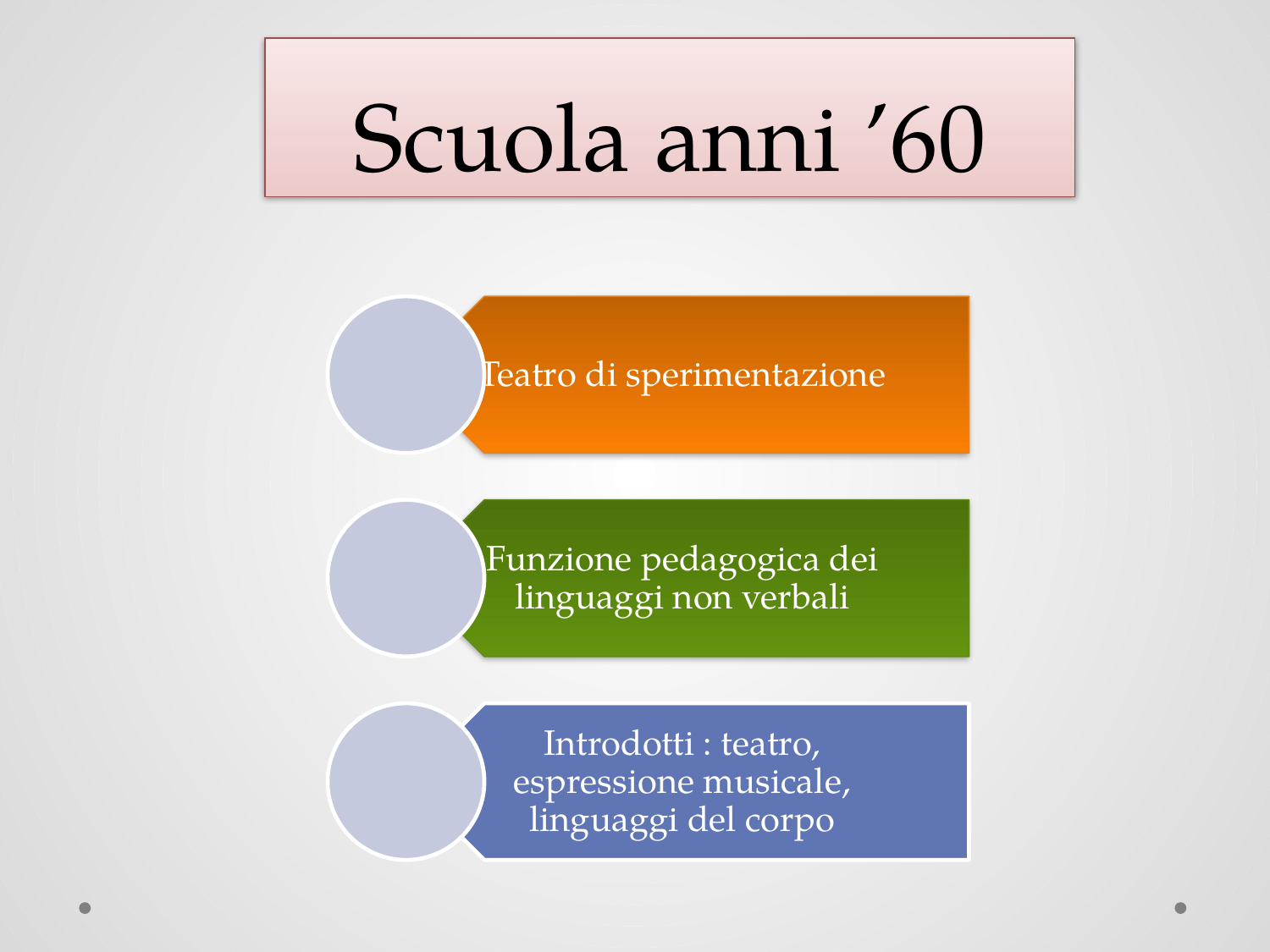

# Scuola anni ’60
Teatro di sperimentazione
Funzione pedagogica dei linguaggi non verbali
Introdotti : teatro, espressione musicale, linguaggi del corpo